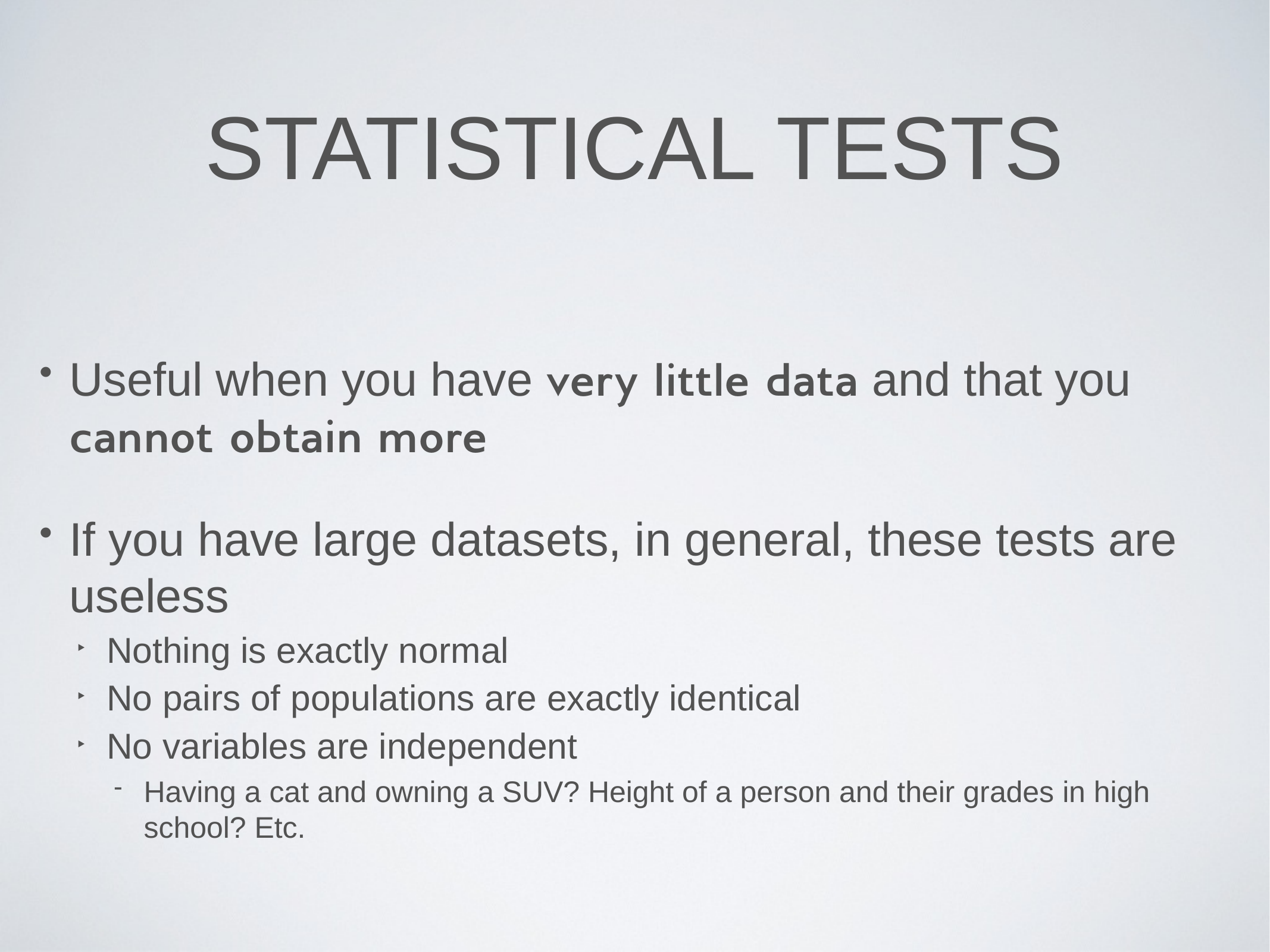

# Statistical tests
Useful when you have very little data and that you cannot obtain more
If you have large datasets, in general, these tests are useless
Nothing is exactly normal
No pairs of populations are exactly identical
No variables are independent
Having a cat and owning a SUV? Height of a person and their grades in high school? Etc.